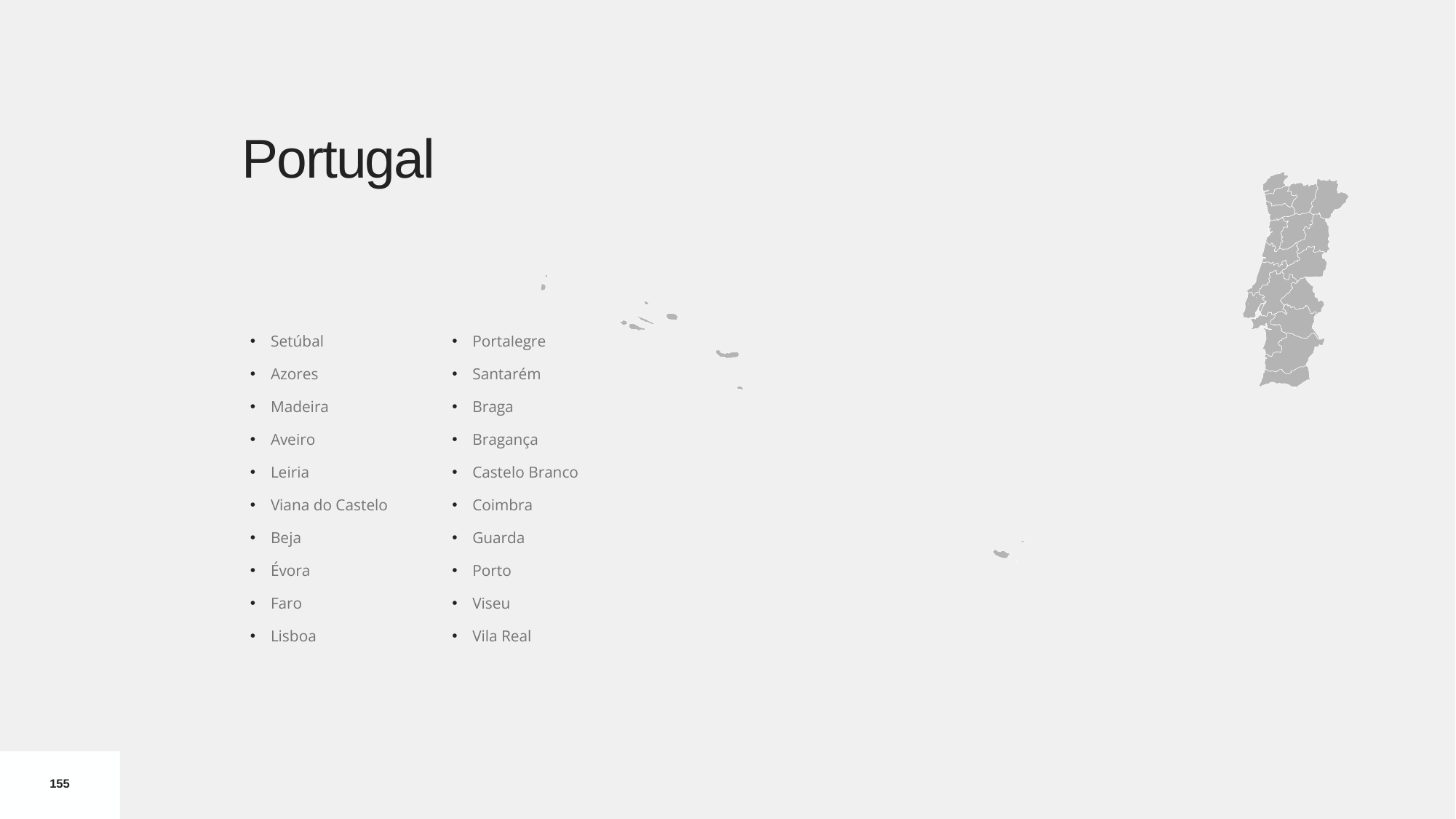

# Portugal

Setúbal
Azores
Madeira
Aveiro
Leiria
Viana do Castelo
Beja
Évora
Faro
Lisboa
Portalegre
Santarém
Braga
Bragança
Castelo Branco
Coimbra
Guarda
Porto
Viseu
Vila Real